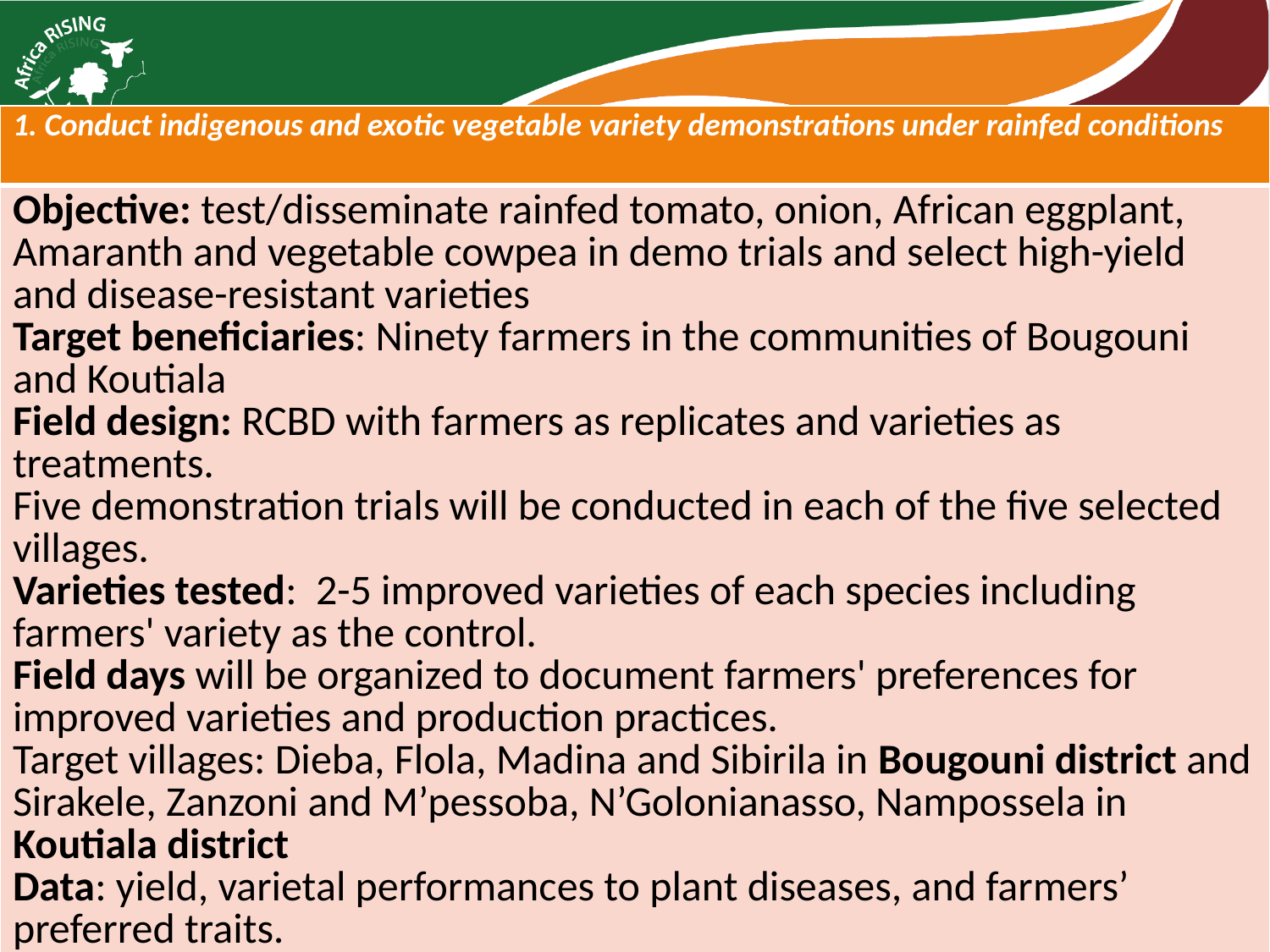

| 1. Conduct indigenous and exotic vegetable variety demonstrations under rainfed conditions |
| --- |
| Objective: test/disseminate rainfed tomato, onion, African eggplant, Amaranth and vegetable cowpea in demo trials and select high-yield and disease-resistant varieties Target beneficiaries: Ninety farmers in the communities of Bougouni and Koutiala Field design: RCBD with farmers as replicates and varieties as treatments. Five demonstration trials will be conducted in each of the five selected villages. Varieties tested: 2-5 improved varieties of each species including farmers' variety as the control. Field days will be organized to document farmers' preferences for improved varieties and production practices. Target villages: Dieba, Flola, Madina and Sibirila in Bougouni district and Sirakele, Zanzoni and M’pessoba, N’Golonianasso, Nampossela in Koutiala district Data: yield, varietal performances to plant diseases, and farmers’ preferred traits. |
|  |